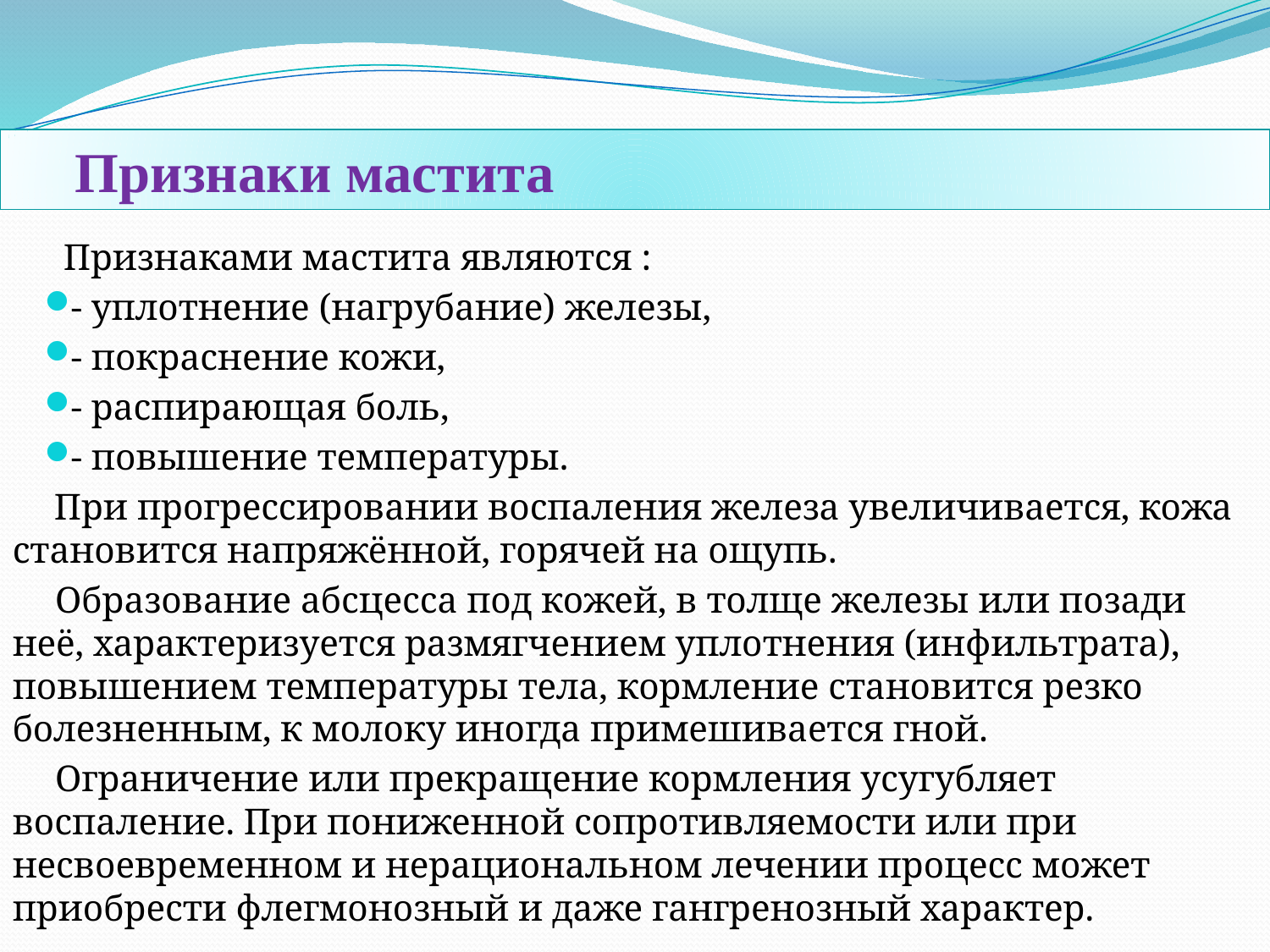

Признаки мастита
  Признаками мастита являются :
- уплотнение (нагрубание) железы,
- покраснение кожи,
- распирающая боль,
- повышение температуры.
 При прогрессировании воспаления железа увеличивается, кожа становится напряжённой, горячей на ощупь.
Образование абсцесса под кожей, в толще железы или позади неё, характеризуется размягчением уплотнения (инфильтрата), повышением температуры тела, кормление становится резко болезненным, к молоку иногда примешивается гной.
Ограничение или прекращение кормления усугубляет воспаление. При пониженной сопротивляемости или при несвоевременном и нерациональном лечении процесс может приобрести флегмонозный и даже гангренозный характер.